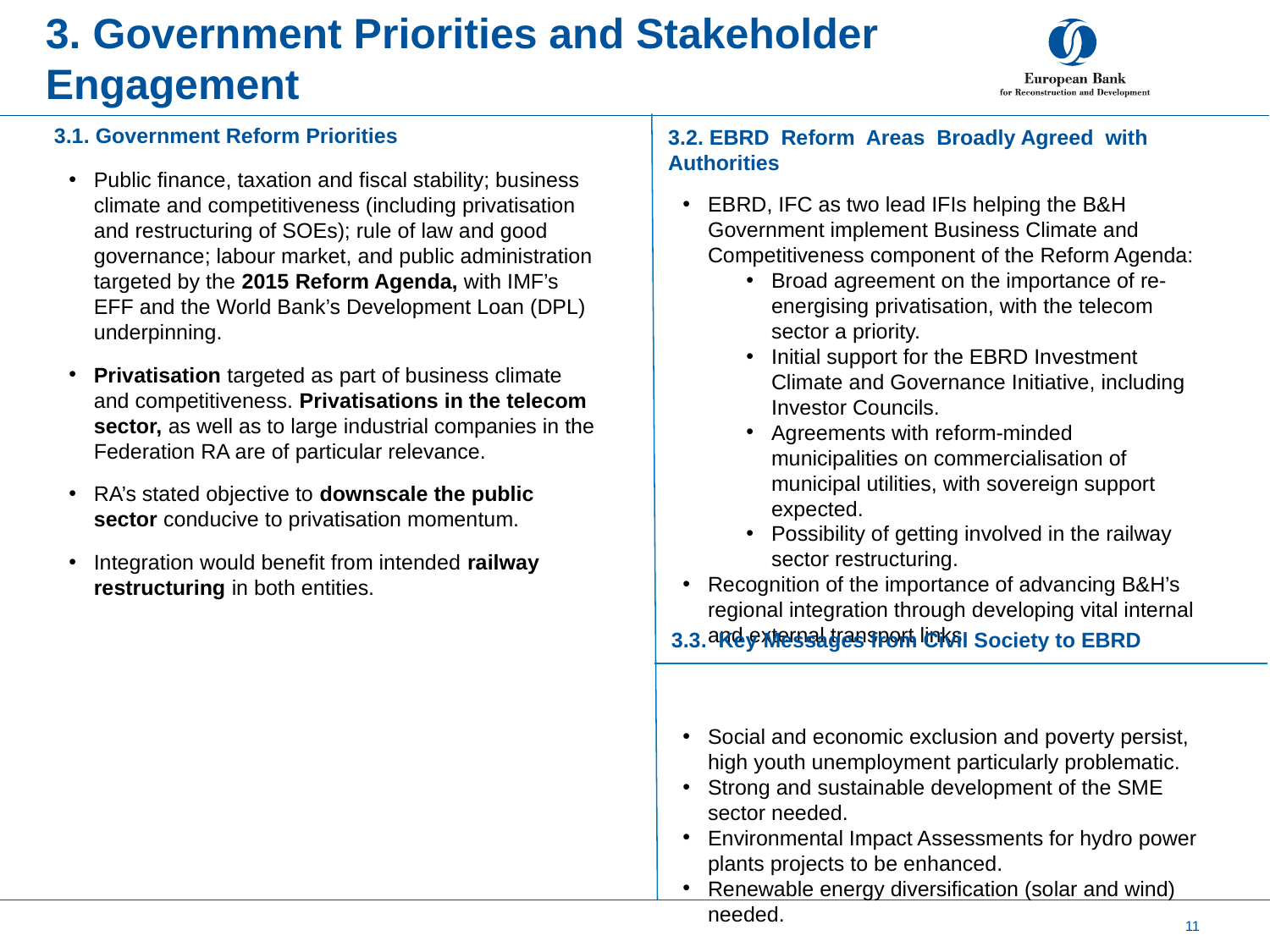

# 3. Government Priorities and Stakeholder Engagement
3.1. Government Reform Priorities

Public finance, taxation and fiscal stability; business climate and competitiveness (including privatisation and restructuring of SOEs); rule of law and good governance; labour market, and public administration targeted by the 2015 Reform Agenda, with IMF’s EFF and the World Bank’s Development Loan (DPL) underpinning.
Privatisation targeted as part of business climate and competitiveness. Privatisations in the telecom sector, as well as to large industrial companies in the Federation RA are of particular relevance.
RA’s stated objective to downscale the public sector conducive to privatisation momentum.
Integration would benefit from intended railway restructuring in both entities.

3.2. EBRD  Reform  Areas  Broadly Agreed  with  Authorities

EBRD, IFC as two lead IFIs helping the B&H Government implement Business Climate and Competitiveness component of the Reform Agenda:
Broad agreement on the importance of re-energising privatisation, with the telecom sector a priority.
Initial support for the EBRD Investment Climate and Governance Initiative, including Investor Councils.
Agreements with reform-minded municipalities on commercialisation of municipal utilities, with sovereign support expected.
Possibility of getting involved in the railway sector restructuring.
Recognition of the importance of advancing B&H’s regional integration through developing vital internal and external transport links.

Social and economic exclusion and poverty persist, high youth unemployment particularly problematic.
Strong and sustainable development of the SME sector needed.
Environmental Impact Assessments for hydro power plants projects to be enhanced.
Renewable energy diversification (solar and wind) needed.
3.3.  Key Messages from Civil Society to EBRD
11